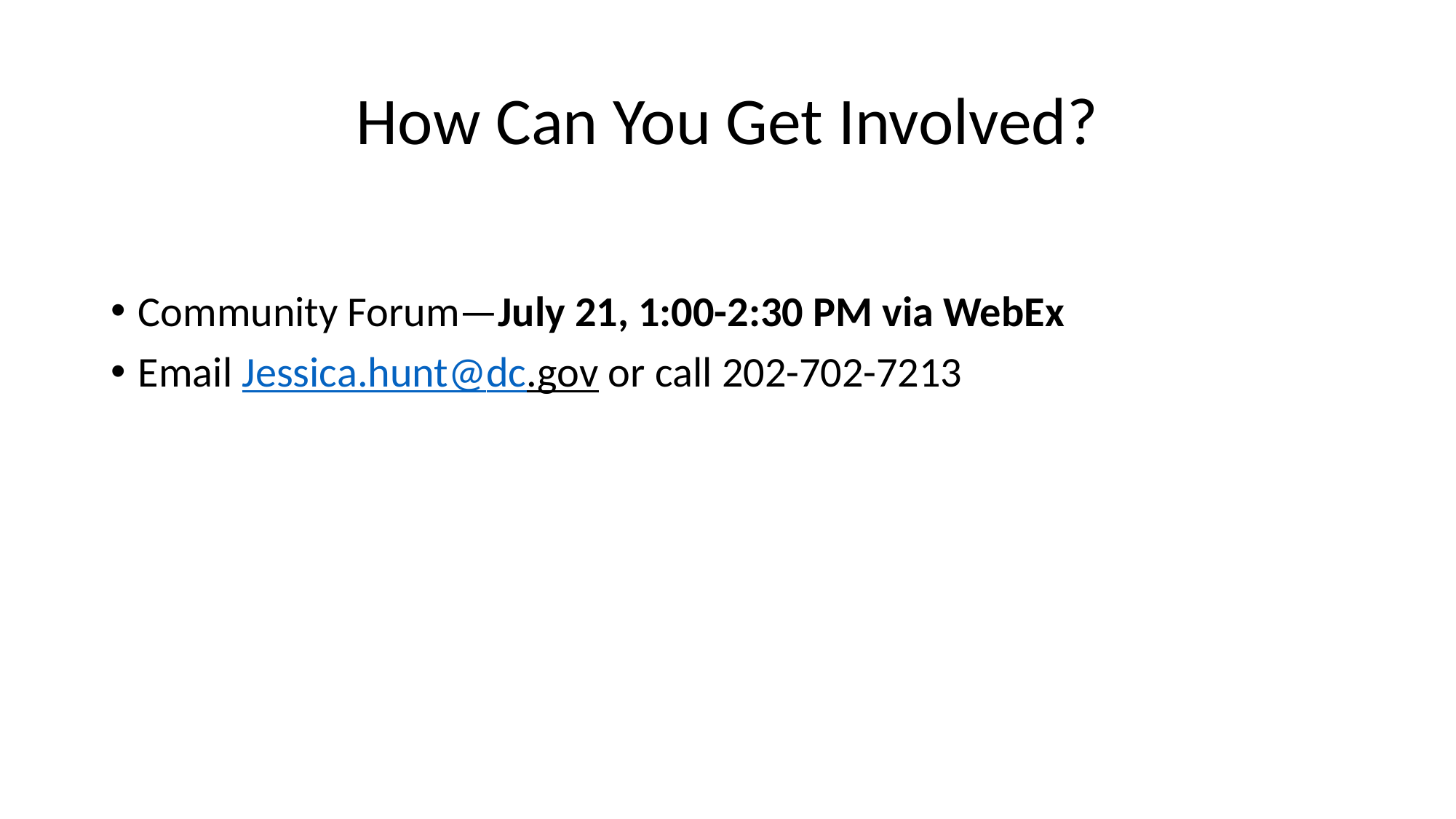

# How Can You Get Involved?

Community Forum—July 21, 1:00-2:30 PM via WebEx
Email Jessica.hunt@dc.gov or call 202-702-7213